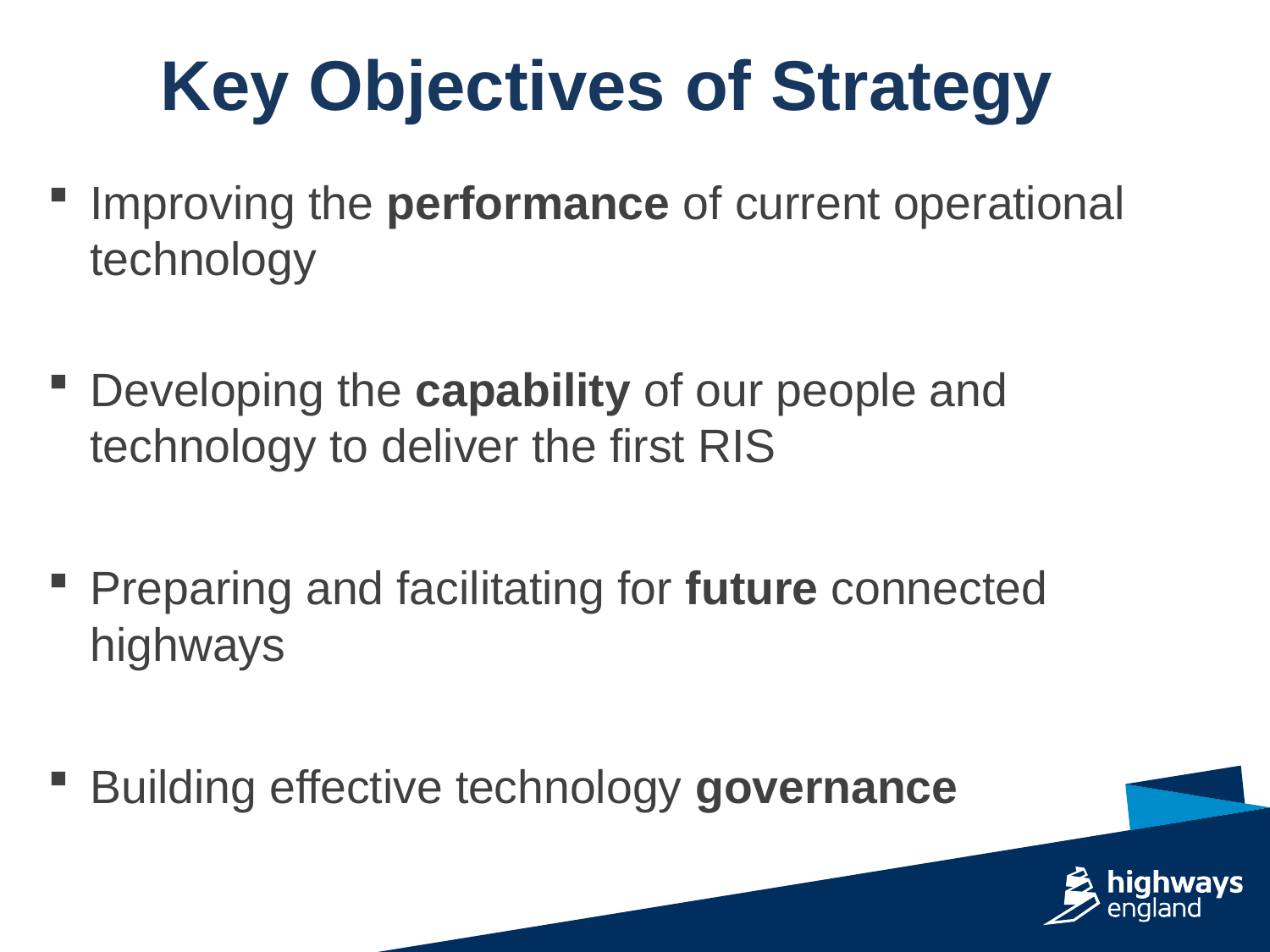

# Key Objectives of Strategy
Improving the performance of current operational technology

Developing the capability of our people and technology to deliver the first RIS

Preparing and facilitating for future connected highways

Building effective technology governance